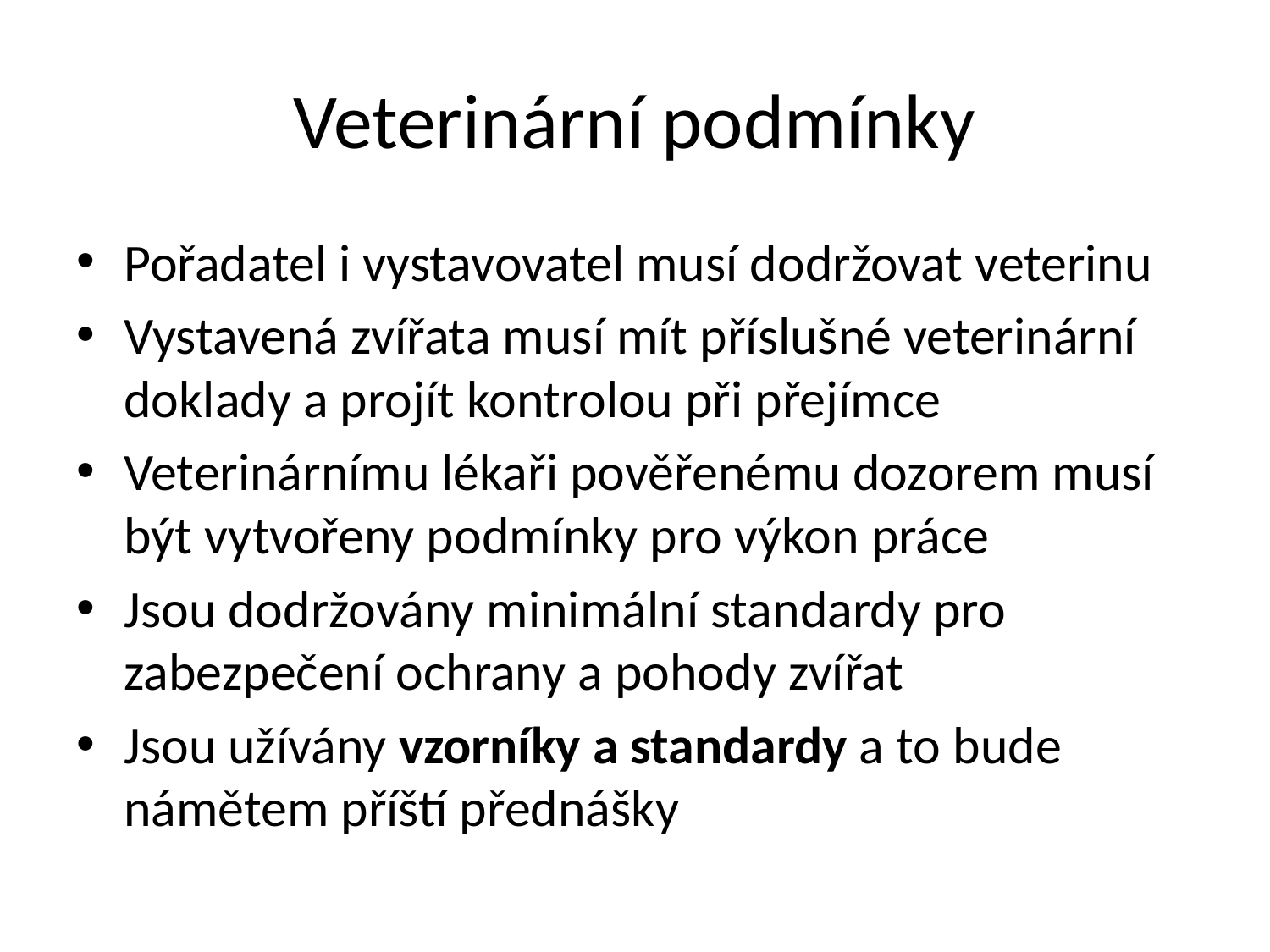

# Veterinární podmínky
Pořadatel i vystavovatel musí dodržovat veterinu
Vystavená zvířata musí mít příslušné veterinární doklady a projít kontrolou při přejímce
Veterinárnímu lékaři pověřenému dozorem musí být vytvořeny podmínky pro výkon práce
Jsou dodržovány minimální standardy pro zabezpečení ochrany a pohody zvířat
Jsou užívány vzorníky a standardy a to bude námětem příští přednášky